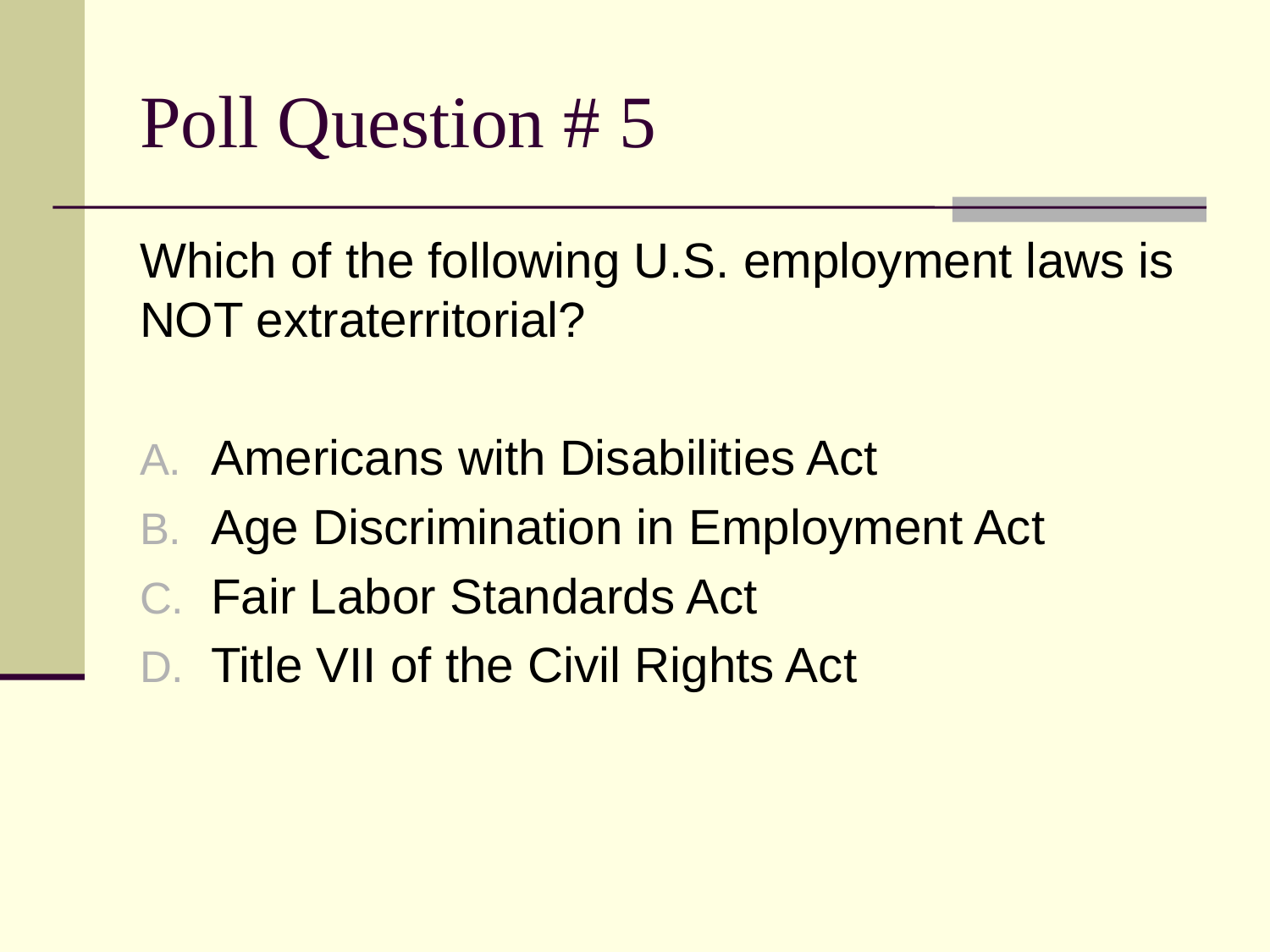

# Poll Question # 5
Which of the following U.S. employment laws is NOT extraterritorial?

Americans with Disabilities Act
Age Discrimination in Employment Act
Fair Labor Standards Act
Title VII of the Civil Rights Act